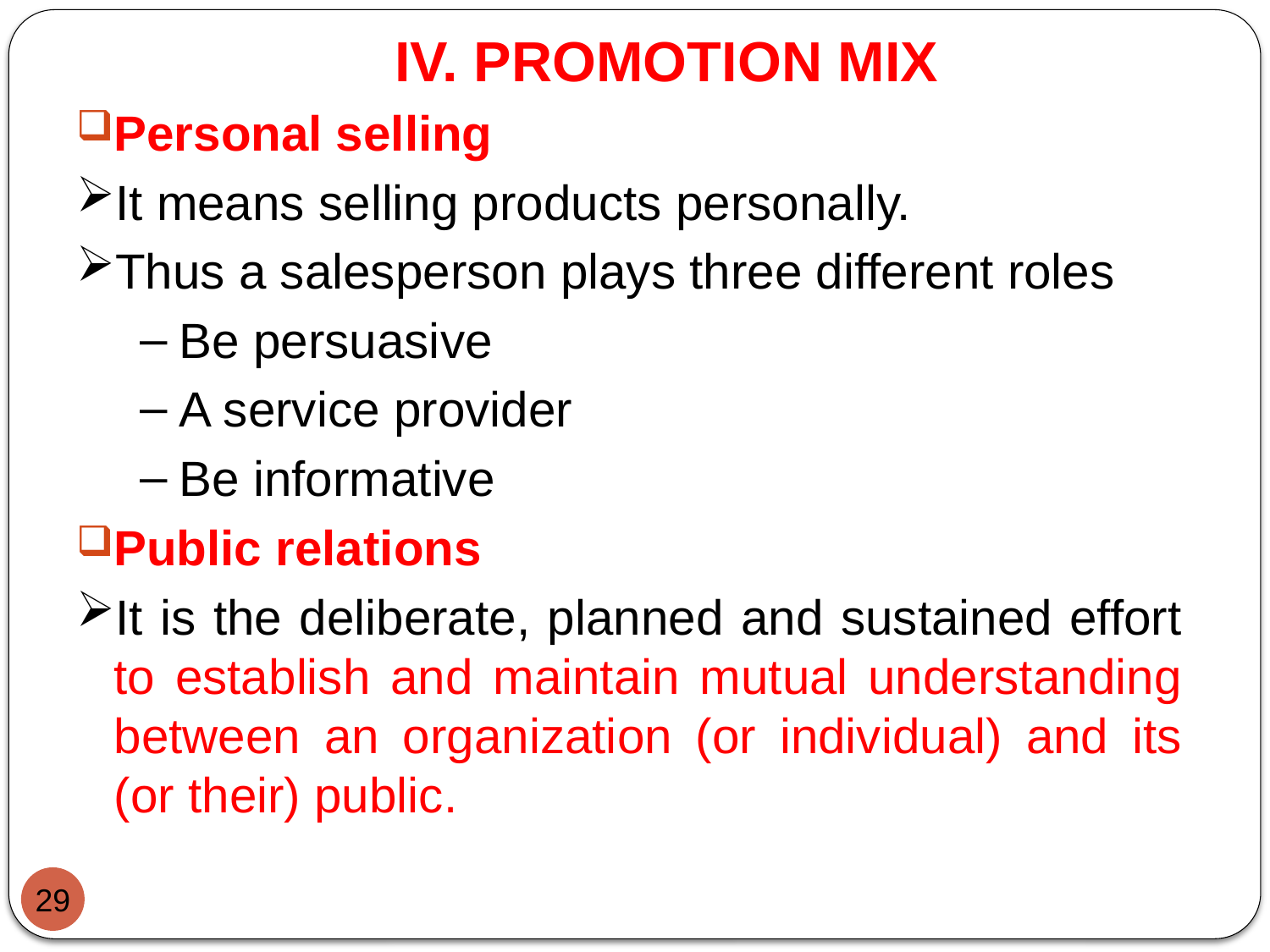

# IV. PROMOTION MIX
Personal selling
It means selling products personally.
Thus a salesperson plays three different roles
Be persuasive
A service provider
Be informative
Public relations
It is the deliberate, planned and sustained effort to establish and maintain mutual understanding between an organization (or individual) and its (or their) public.

29